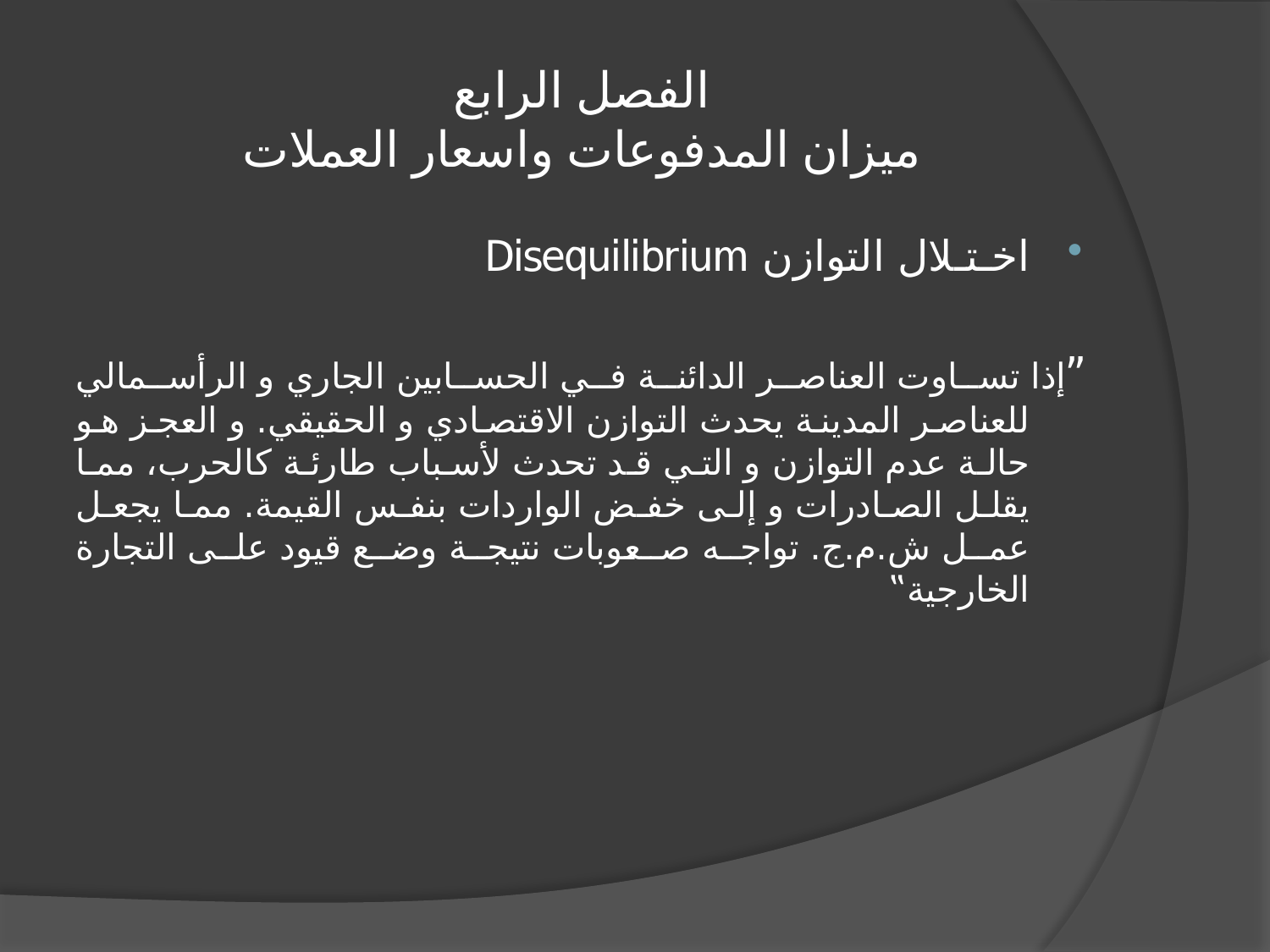

# الفصل الرابع ميزان المدفوعات واسعار العملات
اخـتـلال التوازن Disequilibrium

”إذا تساوت العناصر الدائنة في الحسابين الجاري و الرأسمالي للعناصر المدينة يحدث التوازن الاقتصادي و الحقيقي. و العجز هو حالة عدم التوازن و التي قد تحدث لأسباب طارئة كالحرب، مما يقلل الصادرات و إلى خفض الواردات بنفس القيمة. مما يجعل عمل ش.م.ج. تواجه صعوبات نتيجة وضع قيود على التجارة الخارجية“